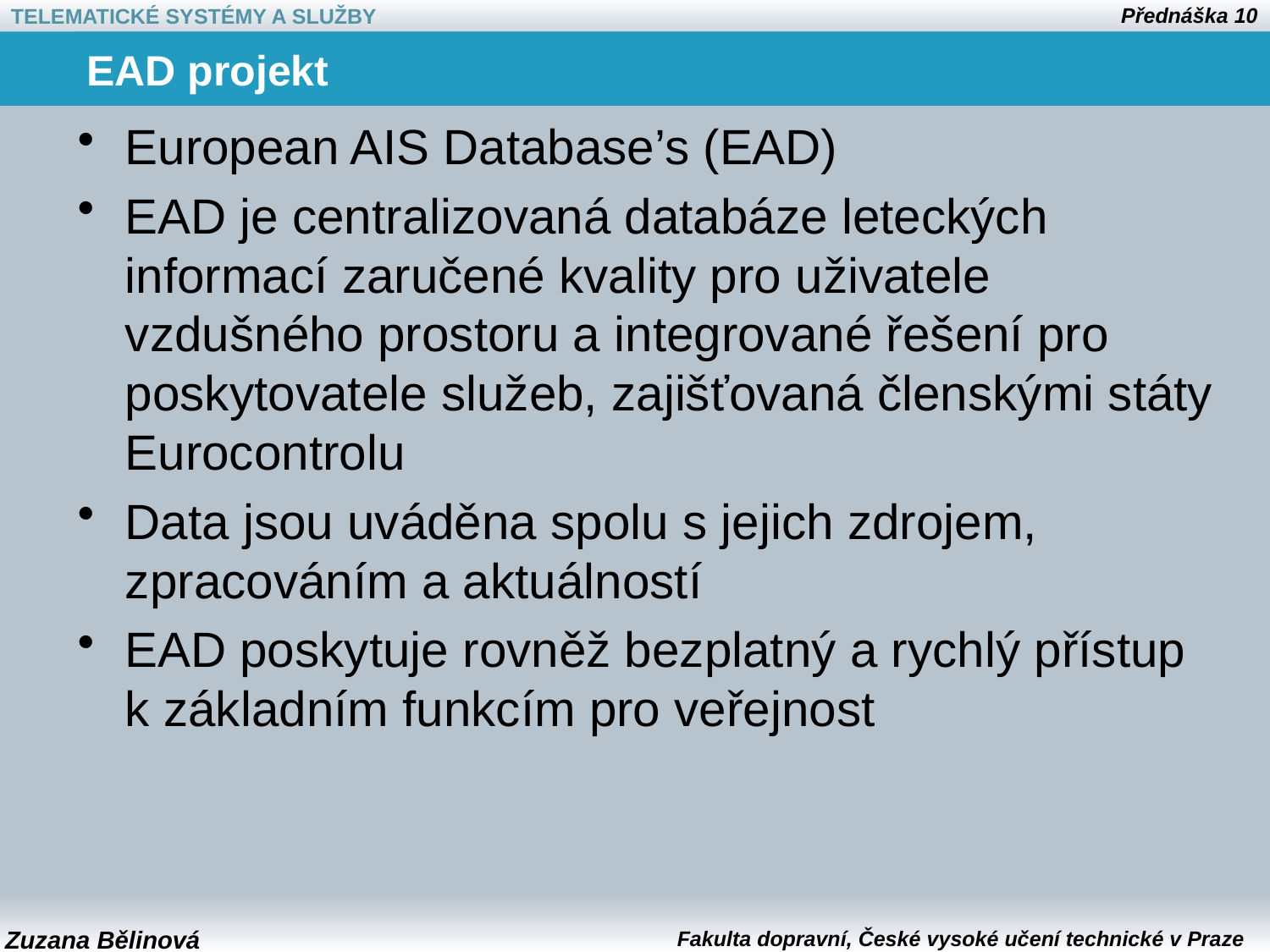

# EAD projekt
European AIS Database’s (EAD)
EAD je centralizovaná databáze leteckých informací zaručené kvality pro uživatele vzdušného prostoru a integrované řešení pro poskytovatele služeb, zajišťovaná členskými státy Eurocontrolu
Data jsou uváděna spolu s jejich zdrojem, zpracováním a aktuálností
EAD poskytuje rovněž bezplatný a rychlý přístup k základním funkcím pro veřejnost